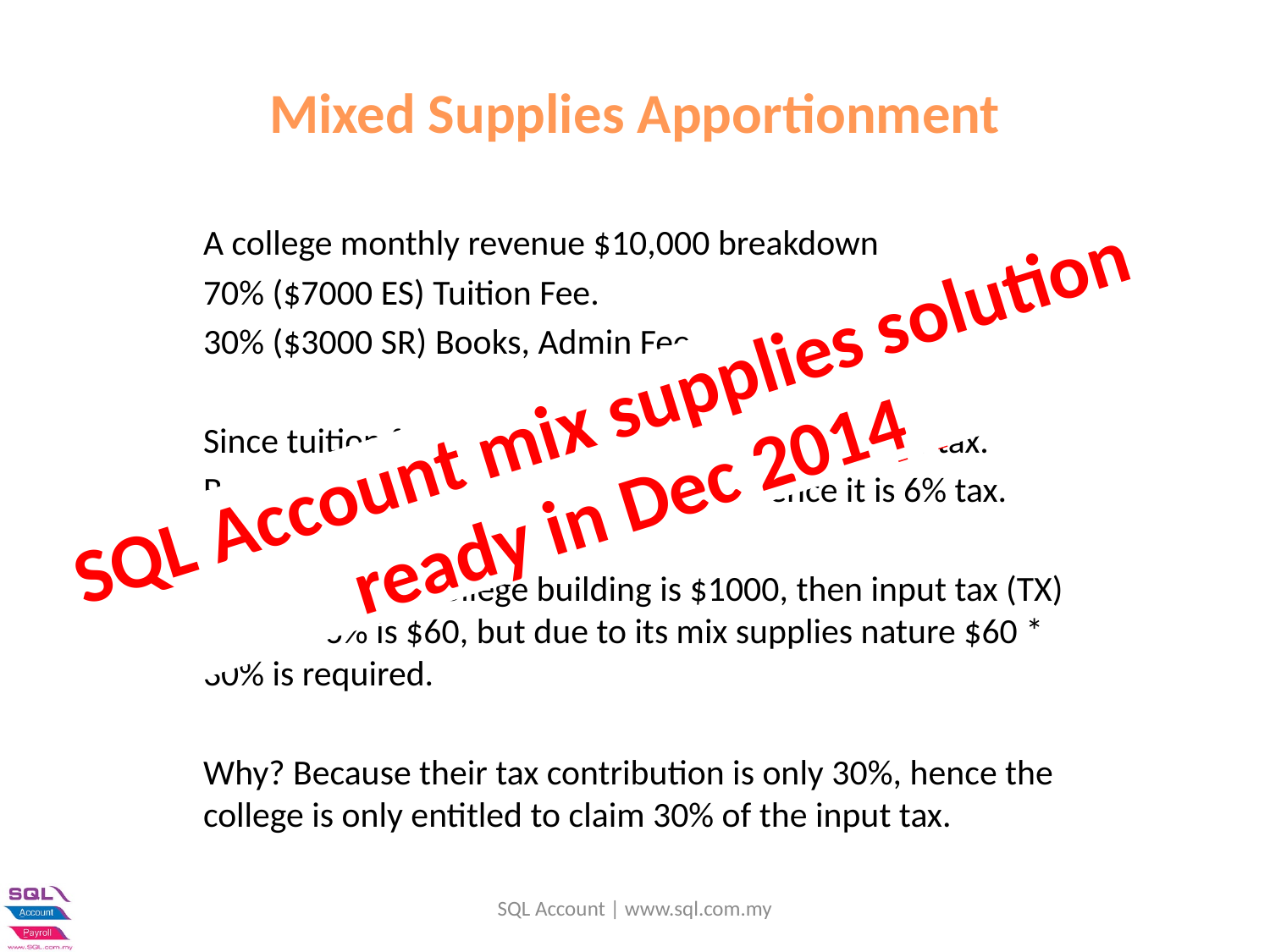

Mixed Supplies Apportionment
A college monthly revenue $10,000 breakdown
70% ($7000 ES) Tuition Fee.
30% ($3000 SR) Books, Admin Fee,…etc.

Since tuition fee is exempted supply, hence it is 0% tax.
Books & misc fees are standard rated, hence it is 6% tax.

If rental for the college building is $1000, then input tax (TX) claim of 6% is $60, but due to its mix supplies nature $60 * 30% is required.

Why? Because their tax contribution is only 30%, hence the college is only entitled to claim 30% of the input tax.
SQL Account mix supplies solution ready in Dec 2014
Since the ratio changes monthly, the GST-03 have to auto apportion
SQL Account | www.sql.com.my